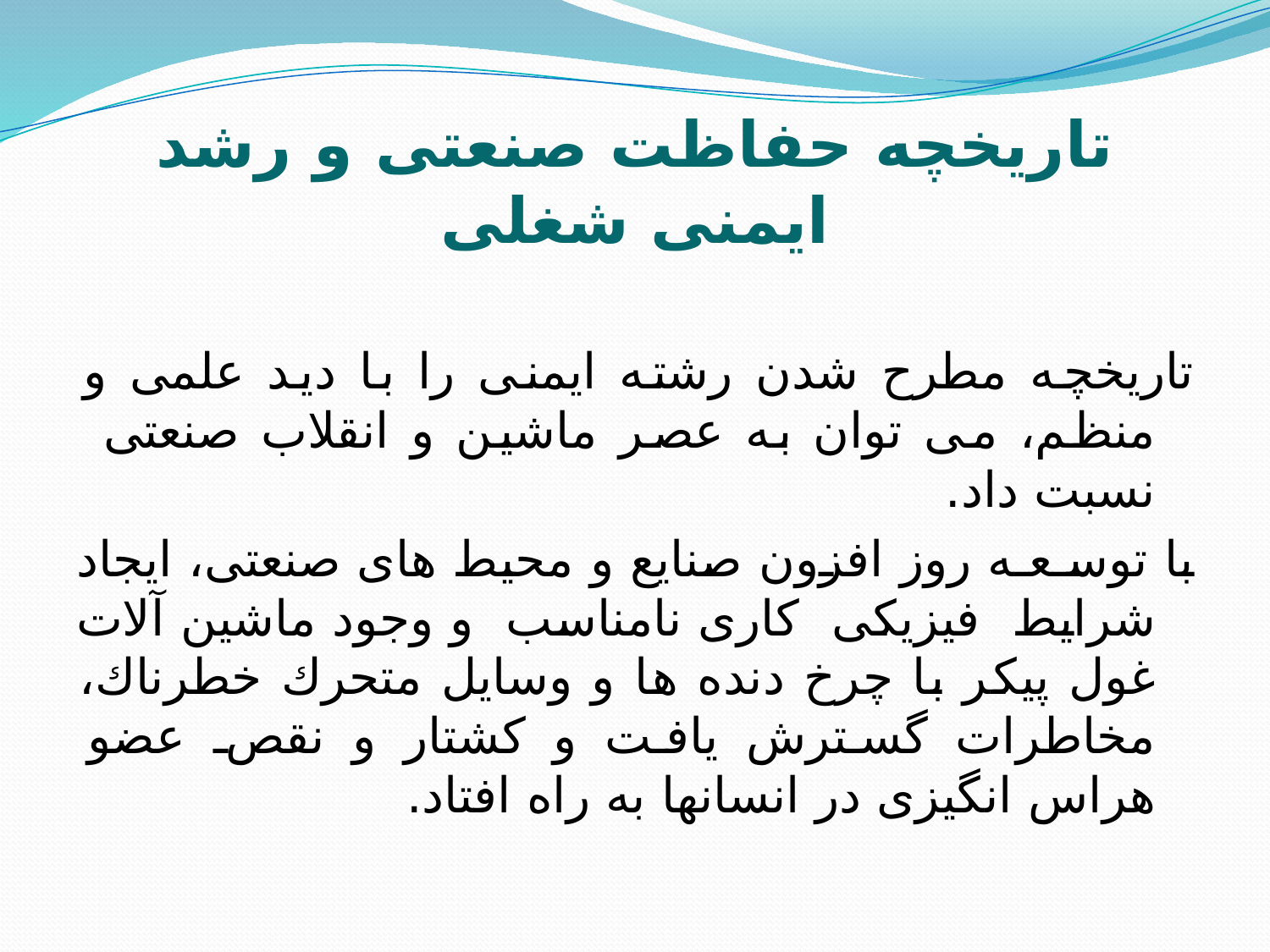

# تاریخچه حفاظت صنعتی و رشد ایمنی شغلی

تاریخچه مطرح شدن رشته ایمنی را با دید علمی و منظم، می توان به عصر ماشین و انقلاب صنعتی  نسبت داد.
با توسـعـه روز‌ افزون صنایع و محیط های صنعتی، ایجاد شرایط  فیزیكی  كاری نامناسب  و وجود ماشین ‌آلات غول‌ پیكر با چرخ‌ دنده ها و وسایل‌ متحرك خطرناك، مخاطرات گسترش یافت و‌‌ كشتار و نقص‌ عضو هراس‌ انگیزی در انسانها به راه افتاد.